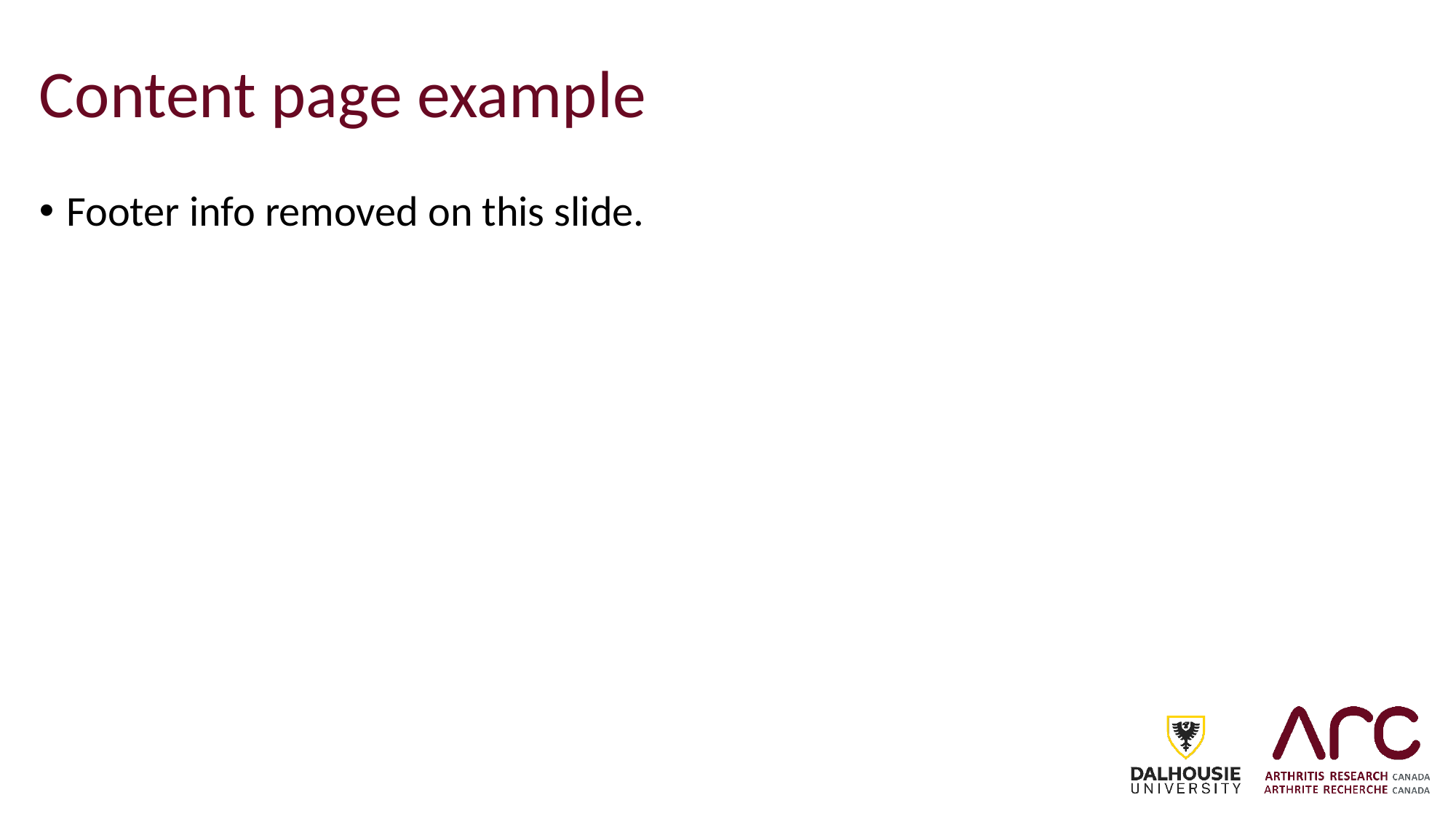

# Content page example
Footer info removed on this slide.